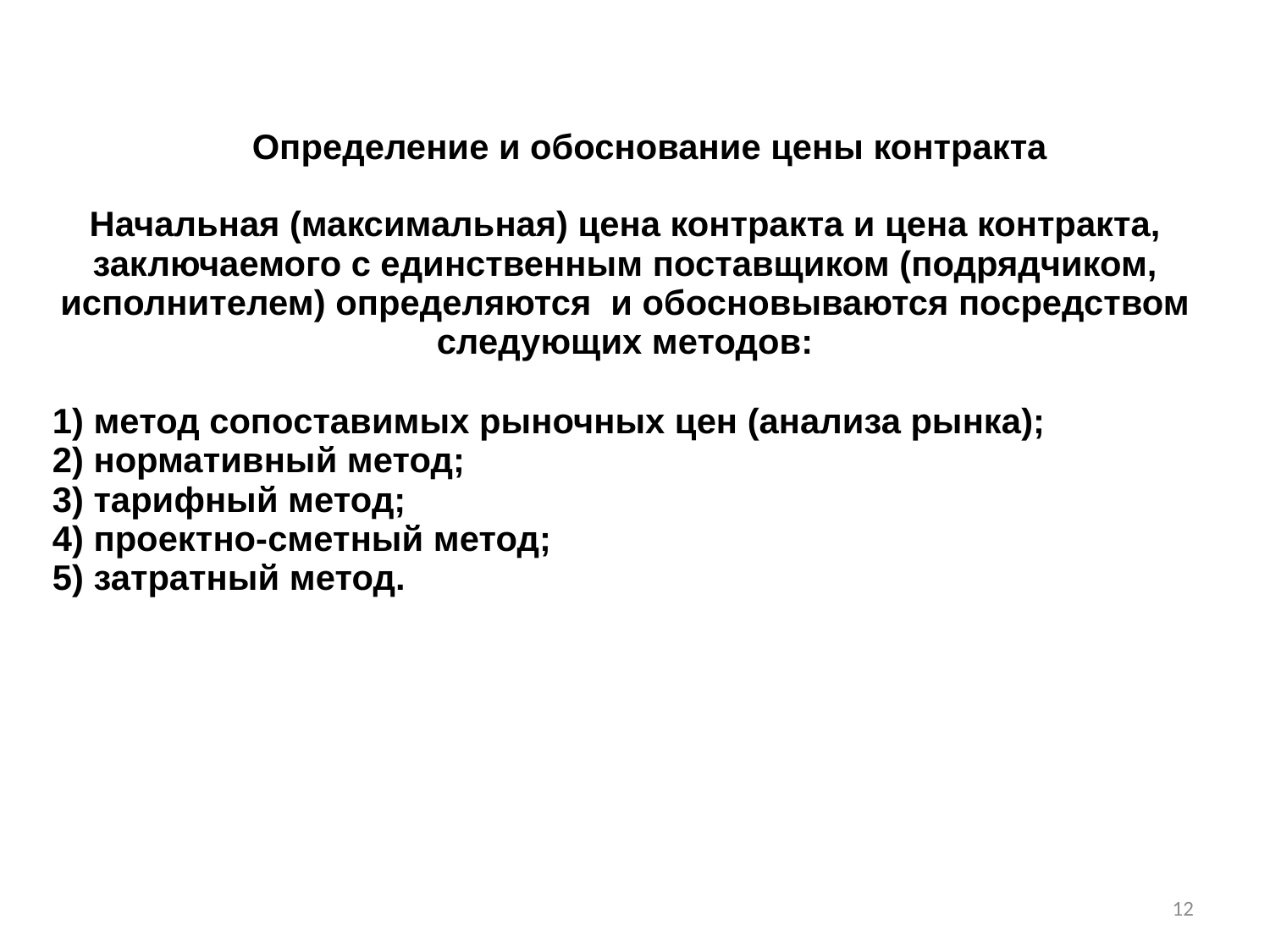

Определение и обоснование цены контракта
| Начальная (максимальная) цена контракта и цена контракта, заключаемого с единственным поставщиком (подрядчиком, исполнителем) определяются и обосновываются посредством следующих методов: 1) метод сопоставимых рыночных цен (анализа рынка); 2) нормативный метод; 3) тарифный метод; 4) проектно-сметный метод; 5) затратный метод. |
| --- |
12